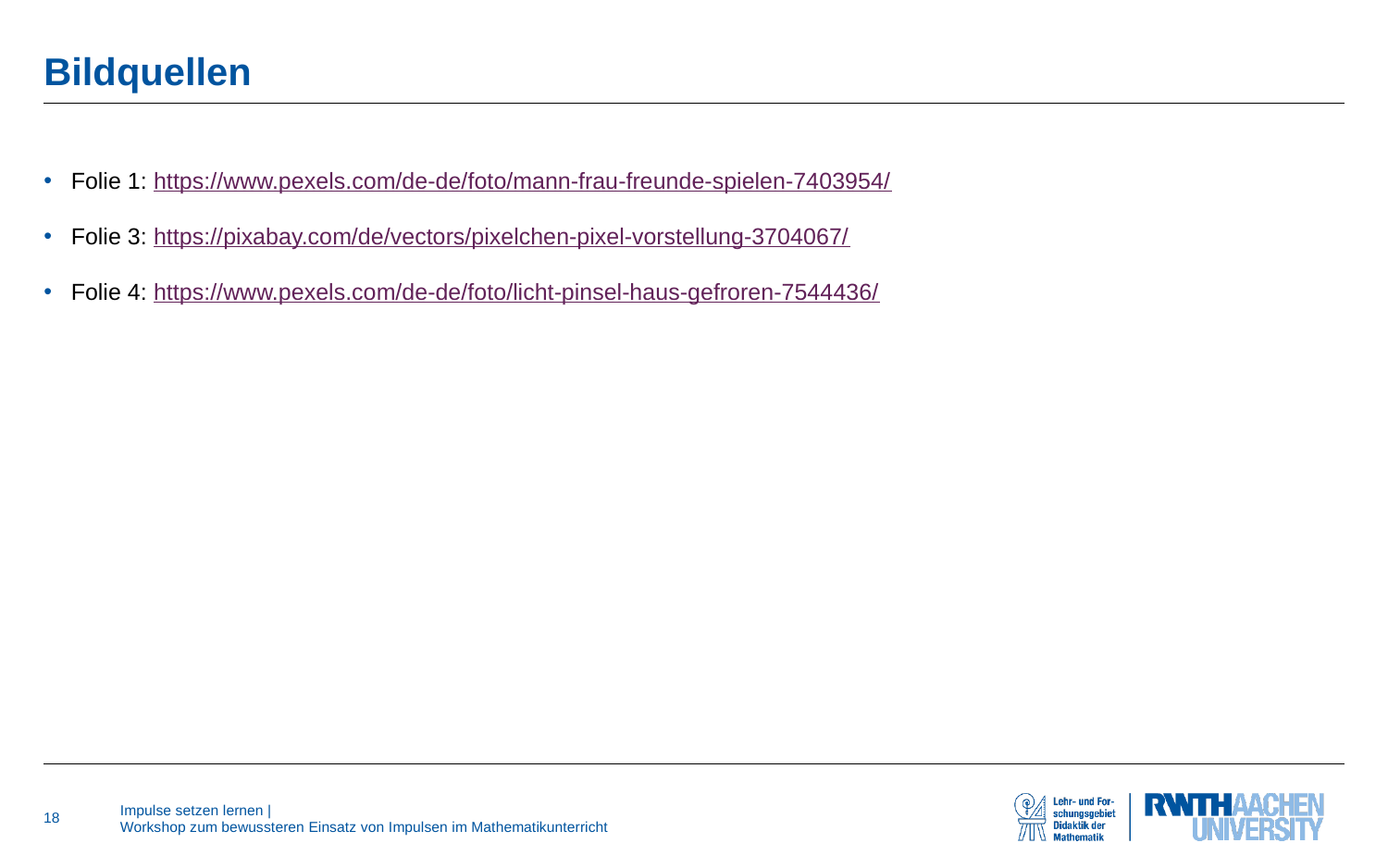

# Bildquellen
Folie 1: https://www.pexels.com/de-de/foto/mann-frau-freunde-spielen-7403954/

Folie 3: https://pixabay.com/de/vectors/pixelchen-pixel-vorstellung-3704067/

Folie 4: https://www.pexels.com/de-de/foto/licht-pinsel-haus-gefroren-7544436/